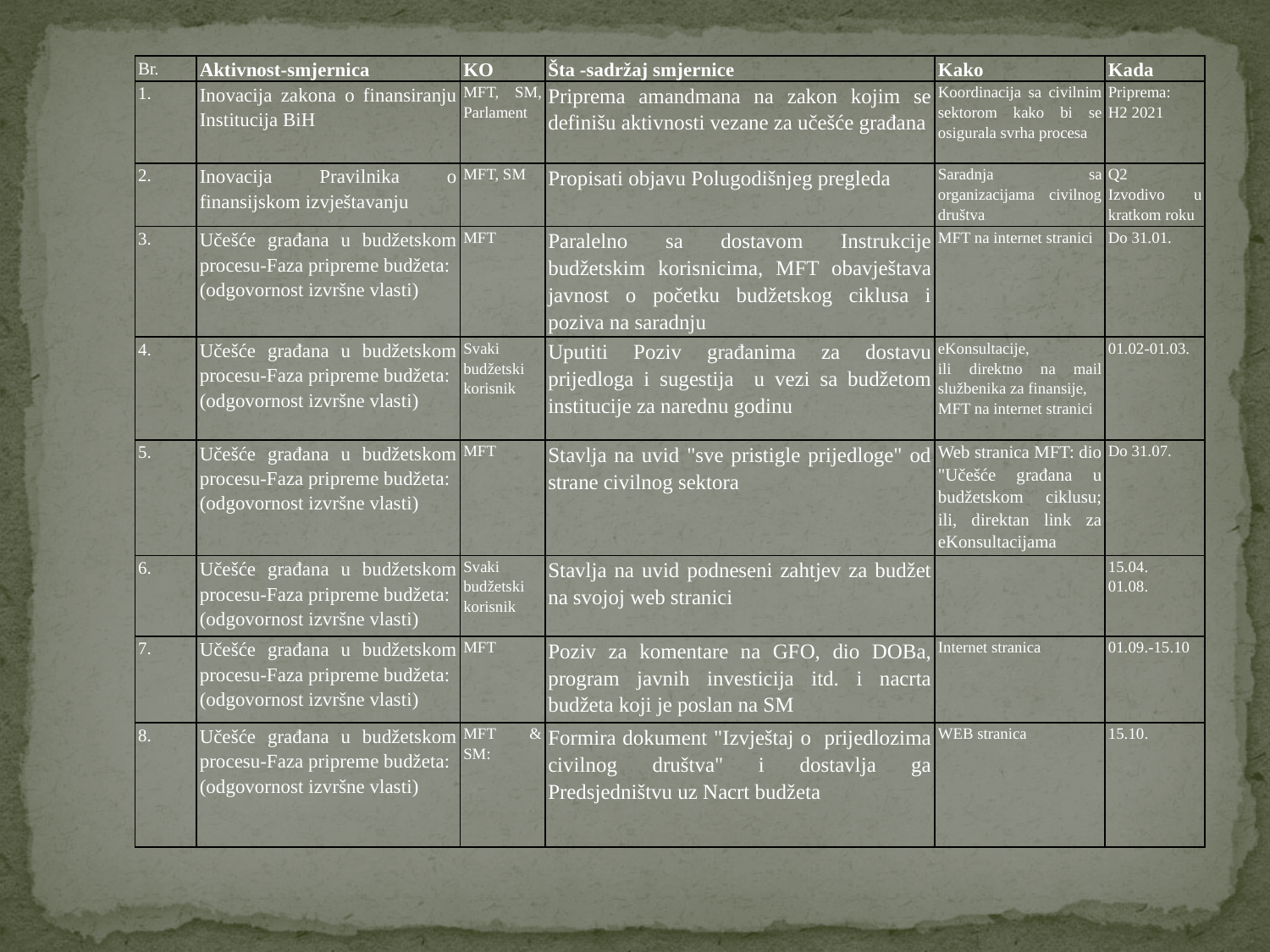

| Br. | Aktivnost-smjernica | KO | Šta -sadržaj smjernice | Kako | Kada |
| --- | --- | --- | --- | --- | --- |
| 1. | Inovacija zakona o finansiranju Institucija BiH | MFT, SM, Parlament | Priprema amandmana na zakon kojim se definišu aktivnosti vezane za učešće građana | Koordinacija sa civilnim sektorom kako bi se osigurala svrha procesa | Priprema: H2 2021 |
| 2. | Inovacija Pravilnika o finansijskom izvještavanju | MFT, SM | Propisati objavu Polugodišnjeg pregleda | Saradnja sa organizacijama civilnog društva | Q2 Izvodivo u kratkom roku |
| 3. | Učešće građana u budžetskom procesu-Faza pripreme budžeta: (odgovornost izvršne vlasti) | MFT | Paralelno sa dostavom Instrukcije budžetskim korisnicima, MFT obavještava javnost o početku budžetskog ciklusa i poziva na saradnju | MFT na internet stranici | Do 31.01. |
| 4. | Učešće građana u budžetskom procesu-Faza pripreme budžeta: (odgovornost izvršne vlasti) | Svaki budžetski korisnik | Uputiti Poziv građanima za dostavu prijedloga i sugestija u vezi sa budžetom institucije za narednu godinu | eKonsultacije, ili direktno na mail službenika za finansije, MFT na internet stranici | 01.02-01.03. |
| 5. | Učešće građana u budžetskom procesu-Faza pripreme budžeta: (odgovornost izvršne vlasti) | MFT | Stavlja na uvid "sve pristigle prijedloge" od strane civilnog sektora | Web stranica MFT: dio "Učešće građana u budžetskom ciklusu; ili, direktan link za eKonsultacijama | Do 31.07. |
| 6. | Učešće građana u budžetskom procesu-Faza pripreme budžeta: (odgovornost izvršne vlasti) | Svaki budžetski korisnik | Stavlja na uvid podneseni zahtjev za budžet na svojoj web stranici |  | 15.04. 01.08. |
| 7. | Učešće građana u budžetskom procesu-Faza pripreme budžeta: (odgovornost izvršne vlasti) | MFT | Poziv za komentare na GFO, dio DOBa, program javnih investicija itd. i nacrta budžeta koji je poslan na SM | Internet stranica | 01.09.-15.10 |
| 8. | Učešće građana u budžetskom procesu-Faza pripreme budžeta: (odgovornost izvršne vlasti) | MFT & SM: | Formira dokument "Izvještaj o prijedlozima civilnog društva" i dostavlja ga Predsjedništvu uz Nacrt budžeta | WEB stranica | 15.10. |